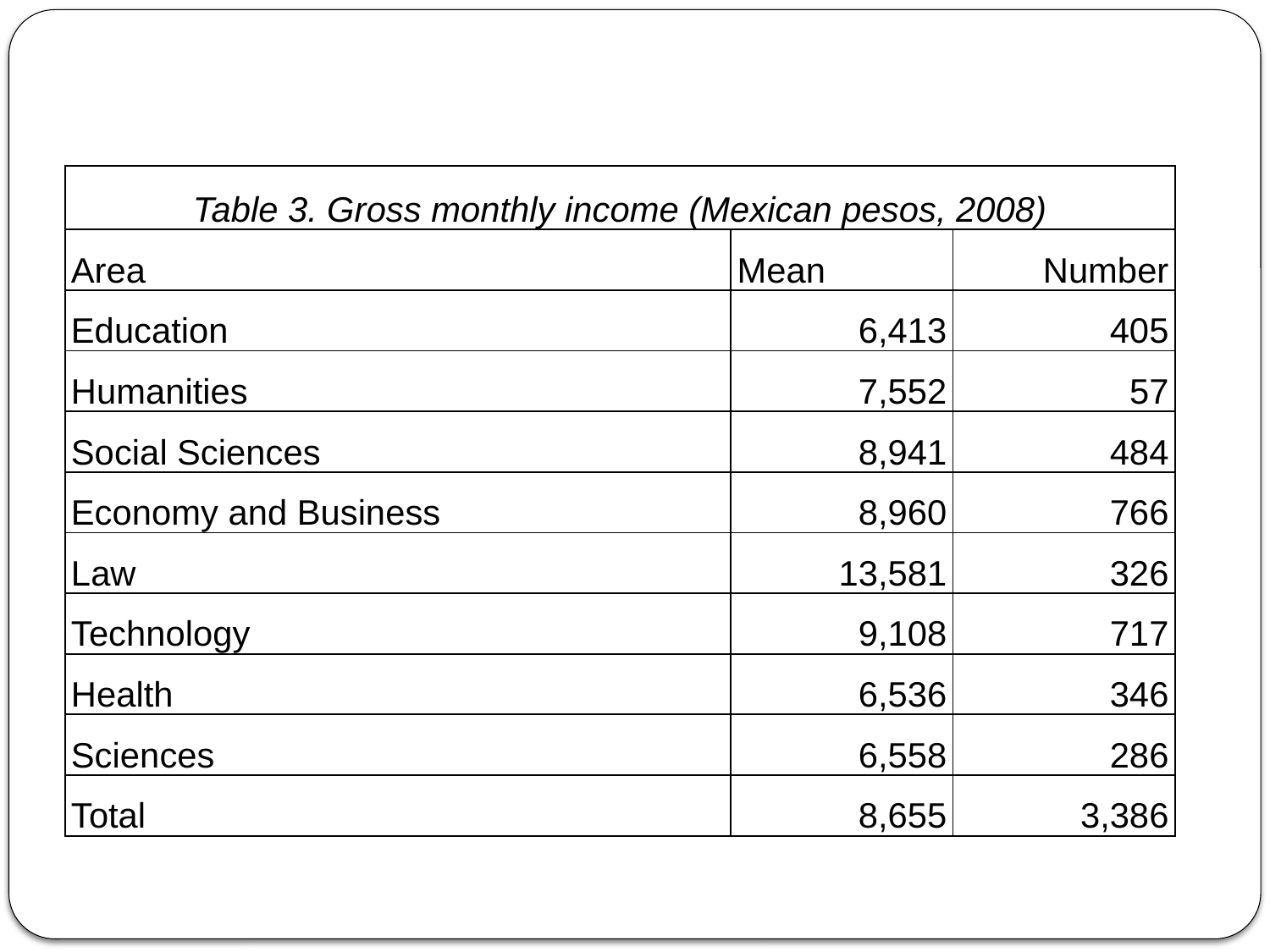

| Table 3. Gross monthly income (Mexican pesos, 2008) |  |  |
| --- | --- | --- |
| Area | Mean | Number |
| Education | 6,413 | 405 |
| Humanities | 7,552 | 57 |
| Social Sciences | 8,941 | 484 |
| Economy and Business | 8,960 | 766 |
| Law | 13,581 | 326 |
| Technology | 9,108 | 717 |
| Health | 6,536 | 346 |
| Sciences | 6,558 | 286 |
| Total | 8,655 | 3,386 |